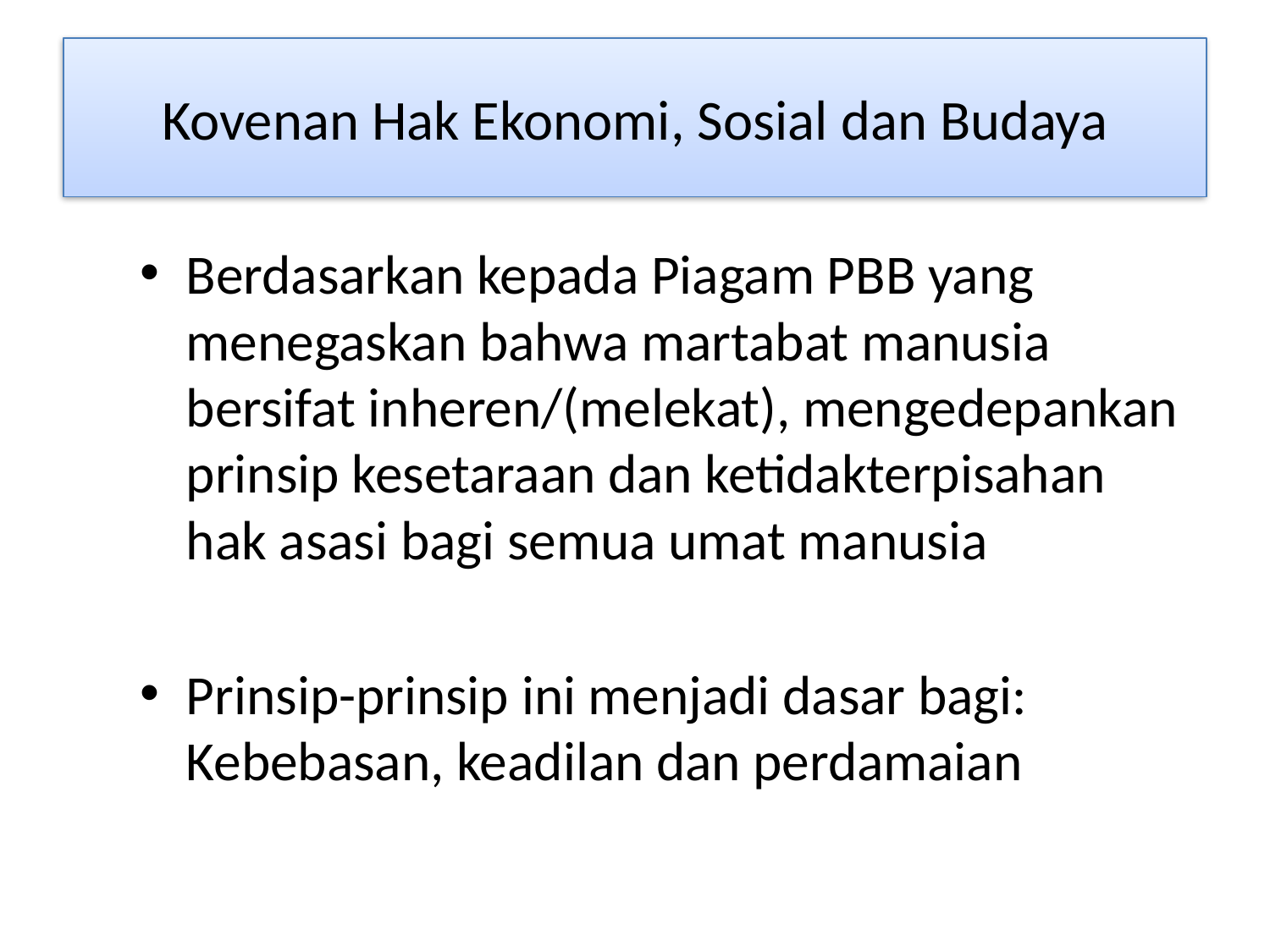

# Kovenan Hak Ekonomi, Sosial dan Budaya
Berdasarkan kepada Piagam PBB yang menegaskan bahwa martabat manusia bersifat inheren/(melekat), mengedepankan prinsip kesetaraan dan ketidakterpisahan hak asasi bagi semua umat manusia

Prinsip-prinsip ini menjadi dasar bagi: Kebebasan, keadilan dan perdamaian